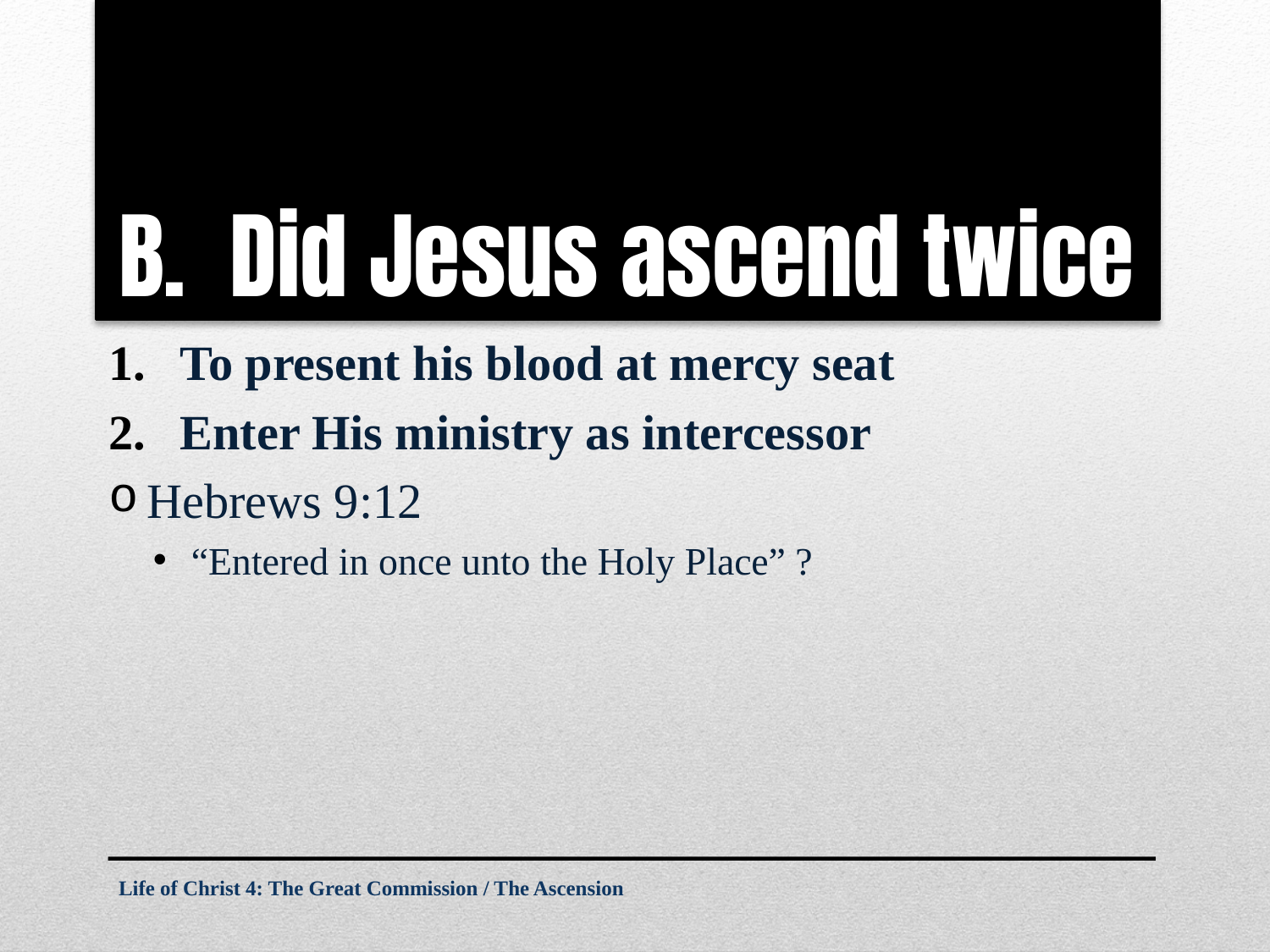

# B.  Did Jesus ascend twice
To present his blood at mercy seat
Enter His ministry as intercessor
Hebrews 9:12
“Entered in once unto the Holy Place” ?

Life of Christ 4: The Great Commission / The Ascension